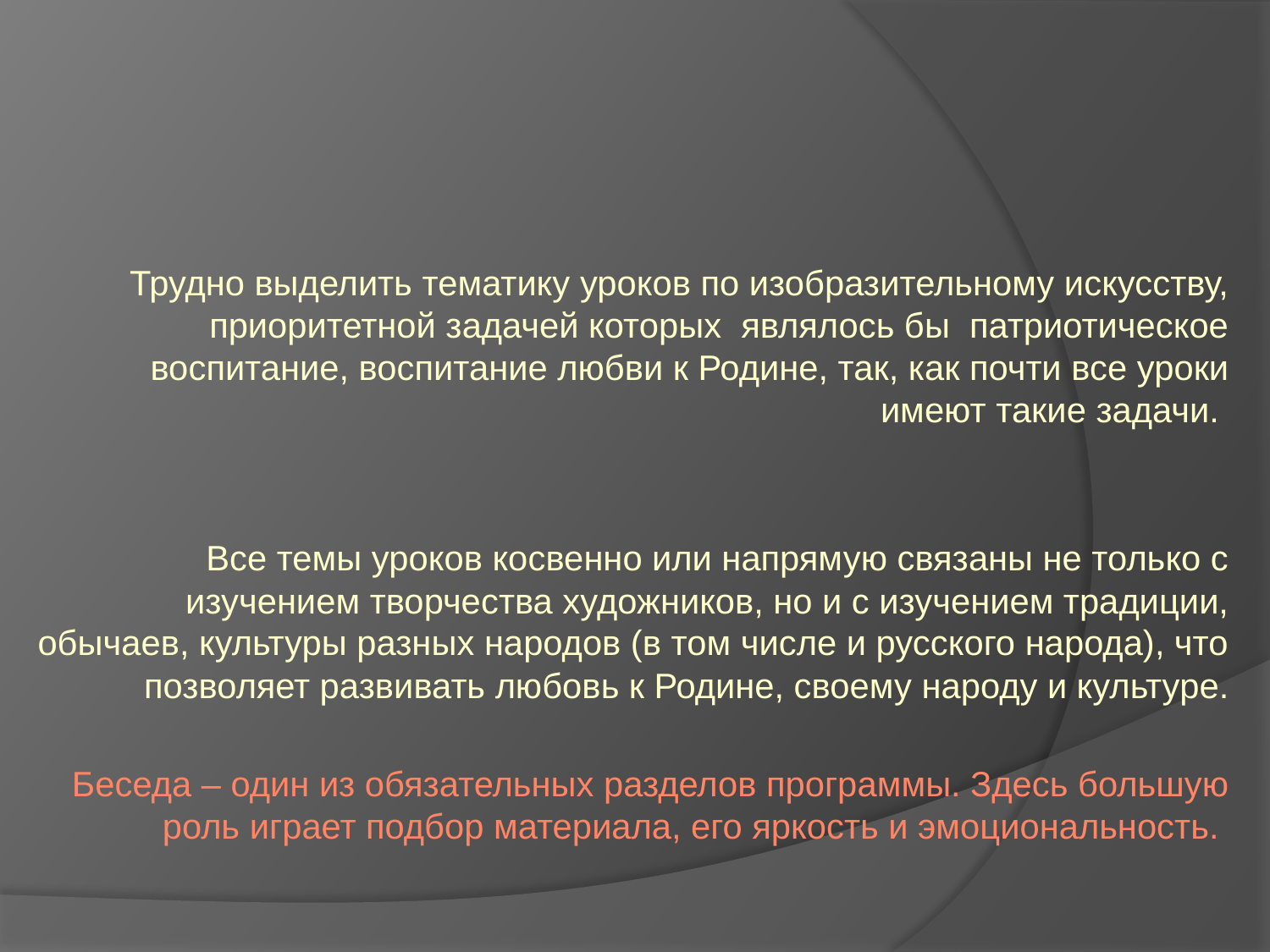

Трудно выделить тематику уроков по изобразительному искусству, приоритетной задачей которых  являлось бы  патриотическое воспитание, воспитание любви к Родине, так, как почти все уроки имеют такие задачи.

 Все темы уроков косвенно или напрямую связаны не только с изучением творчества художников, но и с изучением традиции, обычаев, культуры разных народов (в том числе и русского народа), что позволяет развивать любовь к Родине, своему народу и культуре.

Беседа – один из обязательных разделов программы. Здесь большую роль играет подбор материала, его яркость и эмоциональность.